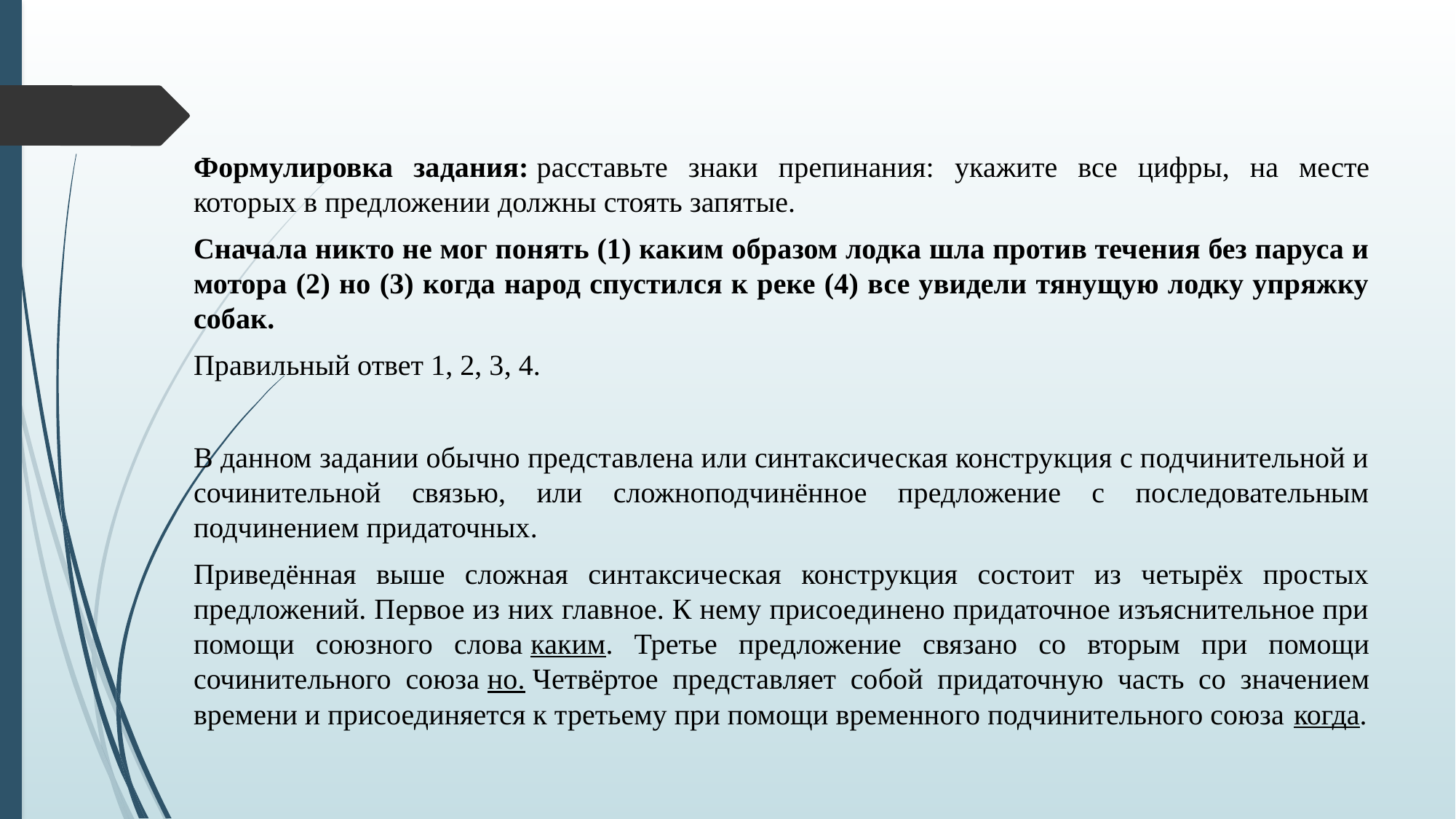

Формулировка задания: расставьте знаки препинания: укажите все цифры, на месте которых в предложении должны стоять запятые.
Сначала никто не мог понять (1) каким образом лодка шла против течения без паруса и мотора (2) но (3) когда народ спустился к реке (4) все увидели тянущую лодку упряжку собак.
Правильный ответ 1, 2, 3, 4.

В данном задании обычно представлена или синтаксическая конструкция с подчинительной и сочинительной связью, или сложноподчинённое предложение с последовательным подчинением придаточных.
Приведённая выше сложная синтаксическая конструкция состоит из четырёх простых предложений. Первое из них главное. К нему присоединено придаточное изъяснительное при помощи союзного слова каким. Третье предложение связано со вторым при помощи сочинительного союза но. Четвёртое представляет собой придаточную часть со значением времени и присоединяется к третьему при помощи временного подчинительного союза когда.